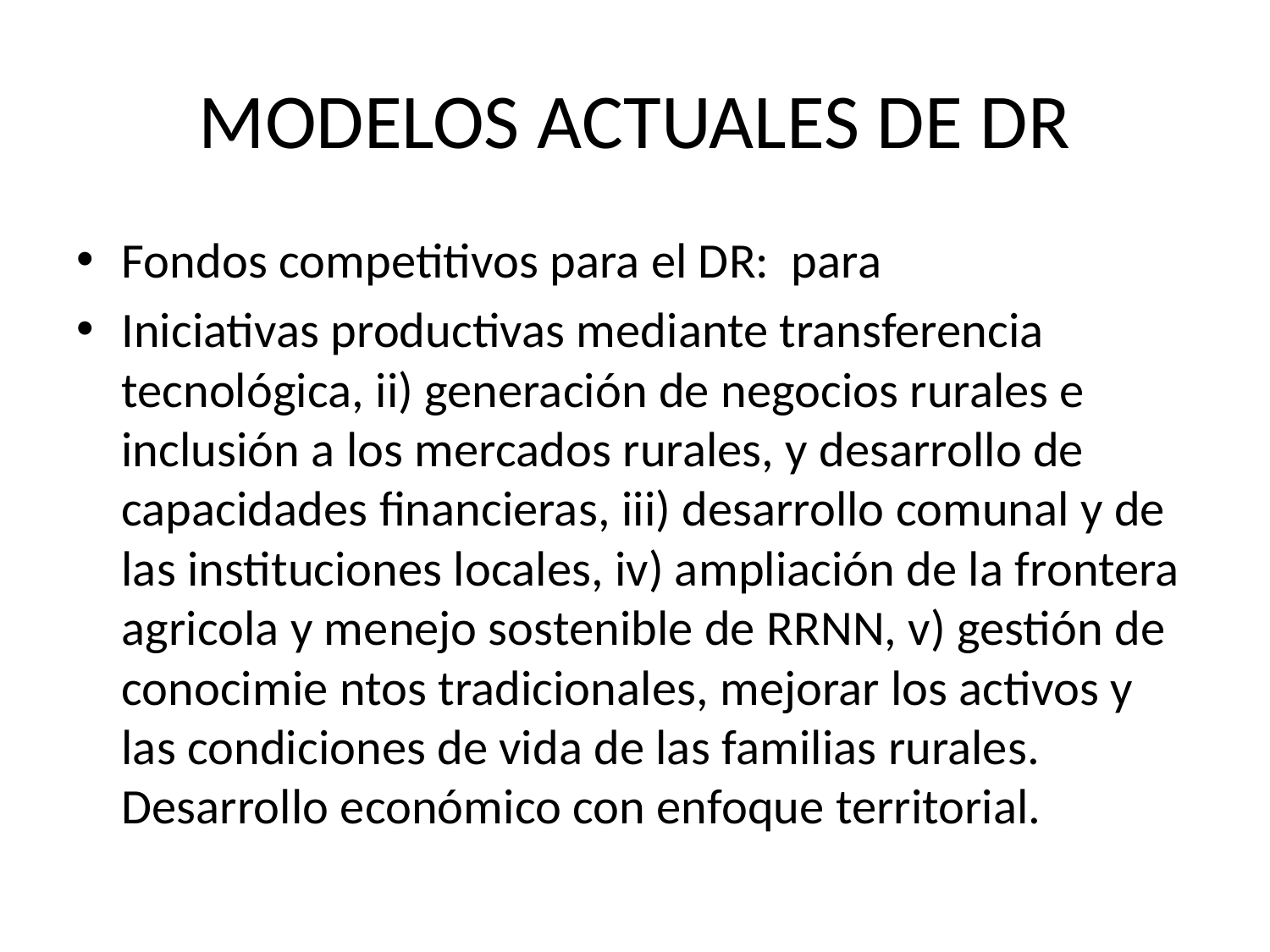

# MODELOS ACTUALES DE DR
Fondos competitivos para el DR:  para
Iniciativas productivas mediante transferencia tecnológica, ii) generación de negocios rurales e inclusión a los mercados rurales, y desarrollo de capacidades financieras, iii) desarrollo comunal y de las instituciones locales, iv) ampliación de la frontera agricola y menejo sostenible de RRNN, v) gestión de conocimie ntos tradicionales, mejorar los activos y las condiciones de vida de las familias rurales. Desarrollo económico con enfoque territorial.